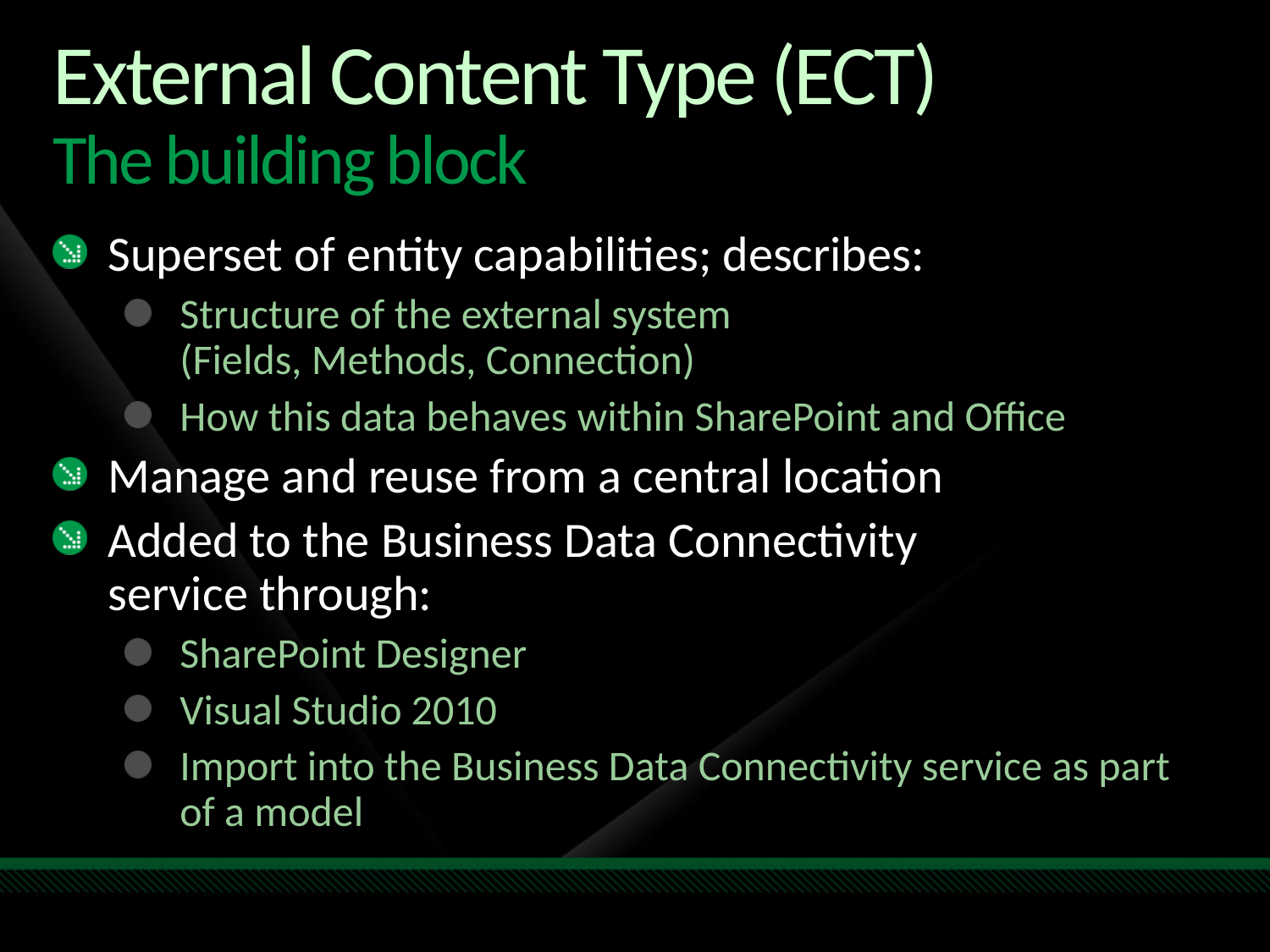

# External Content Type (ECT) The building block
Superset of entity capabilities; describes:
Structure of the external system
(Fields, Methods, Connection)
How this data behaves within SharePoint and Office
Manage and reuse from a central location
Added to the Business Data Connectivity
service through:
SharePoint Designer
Visual Studio 2010
Import into the Business Data Connectivity service as part
of a model